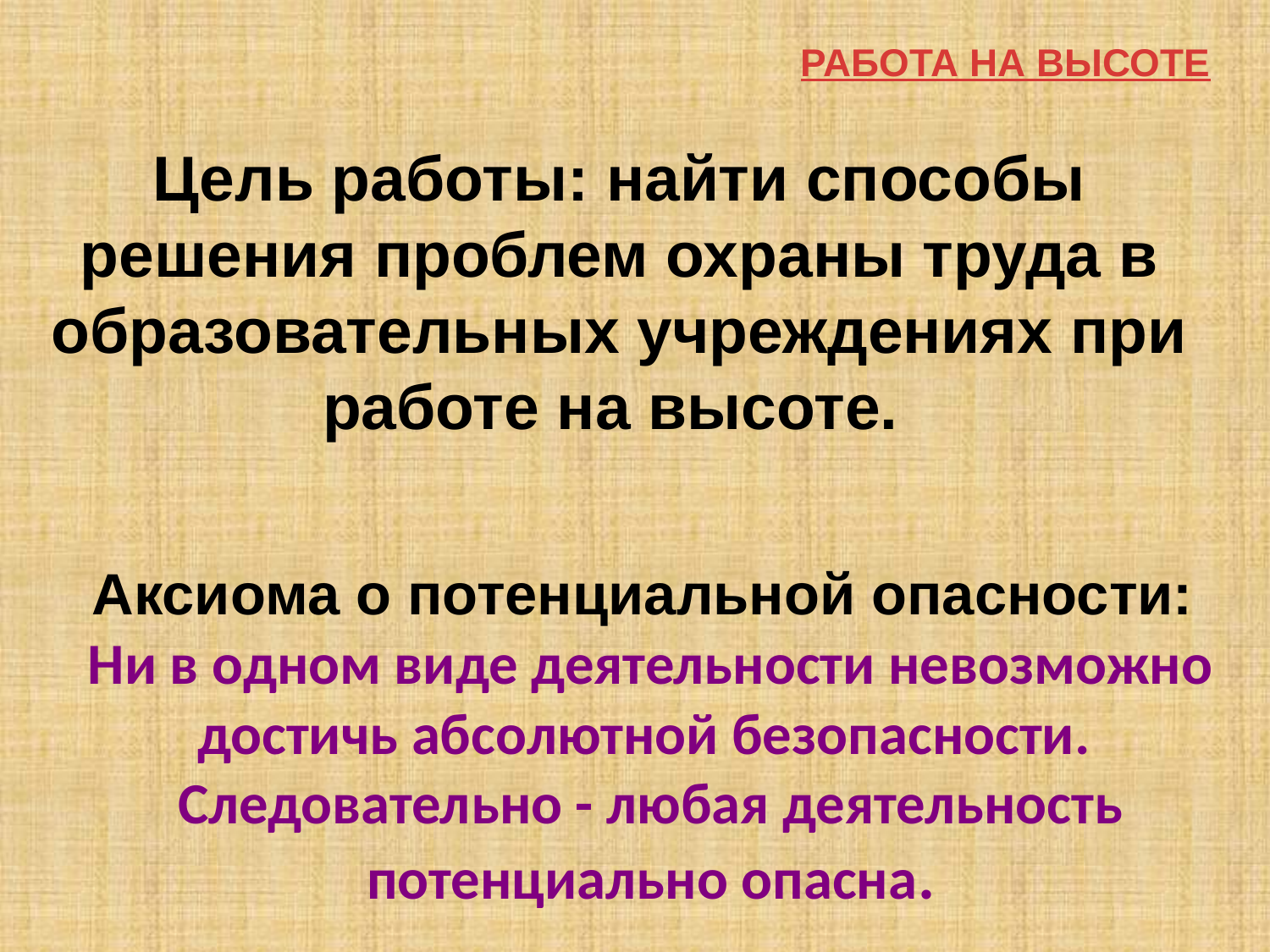

РАБОТА НА ВЫСОТЕ
# Цель работы: найти способы решения проблем охраны труда в образовательных учреждениях при работе на высоте.
Аксиома о потенциальной опасности: 
Ни в одном виде деятельности невозможно достичь абсолютной безопасности.
Следовательно - любая деятельность потенциально опасна.